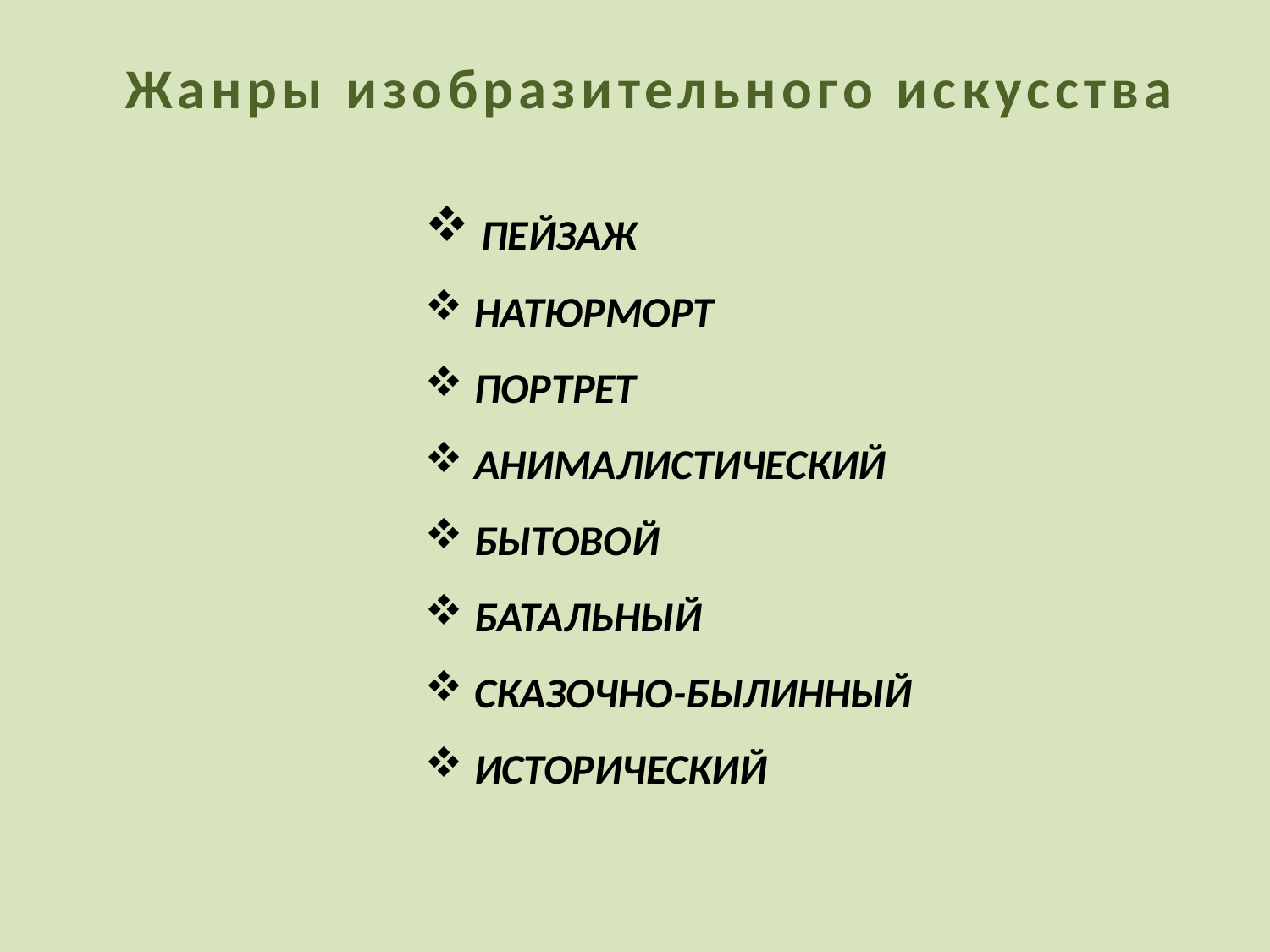

Жанры изобразительного искусства

 ПЕЙЗАЖ
 НАТЮРМОРТ
 ПОРТРЕТ
 АНИМАЛИСТИЧЕСКИЙ
 БЫТОВОЙ
 БАТАЛЬНЫЙ
 СКАЗОЧНО-БЫЛИННЫЙ
 ИСТОРИЧЕСКИЙ